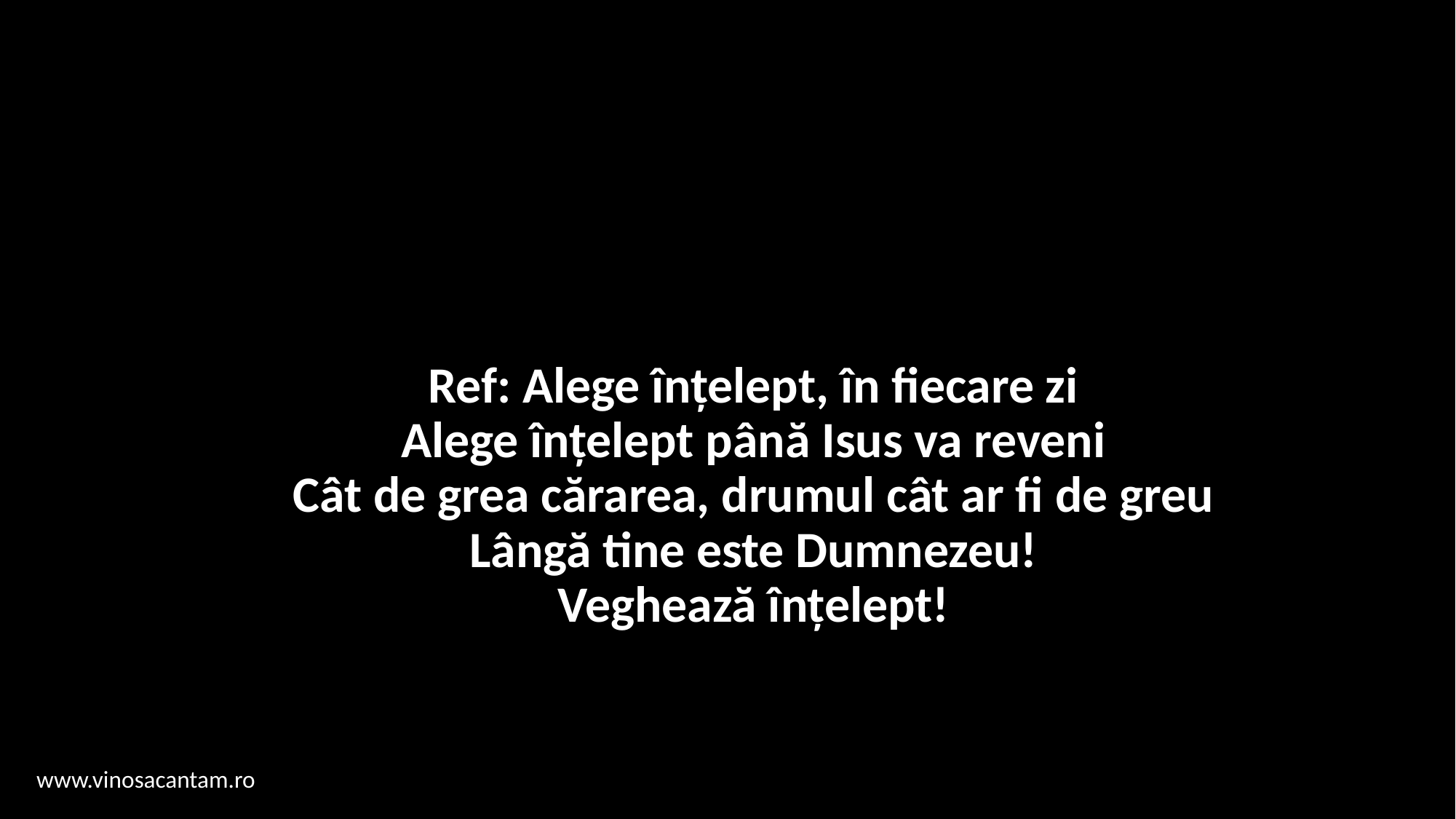

# Ref: Alege înțelept, în fiecare zi Alege înțelept până Isus va reveni Cât de grea cărarea, drumul cât ar fi de greu Lângă tine este Dumnezeu! Veghează înțelept!
www.vinosacantam.ro